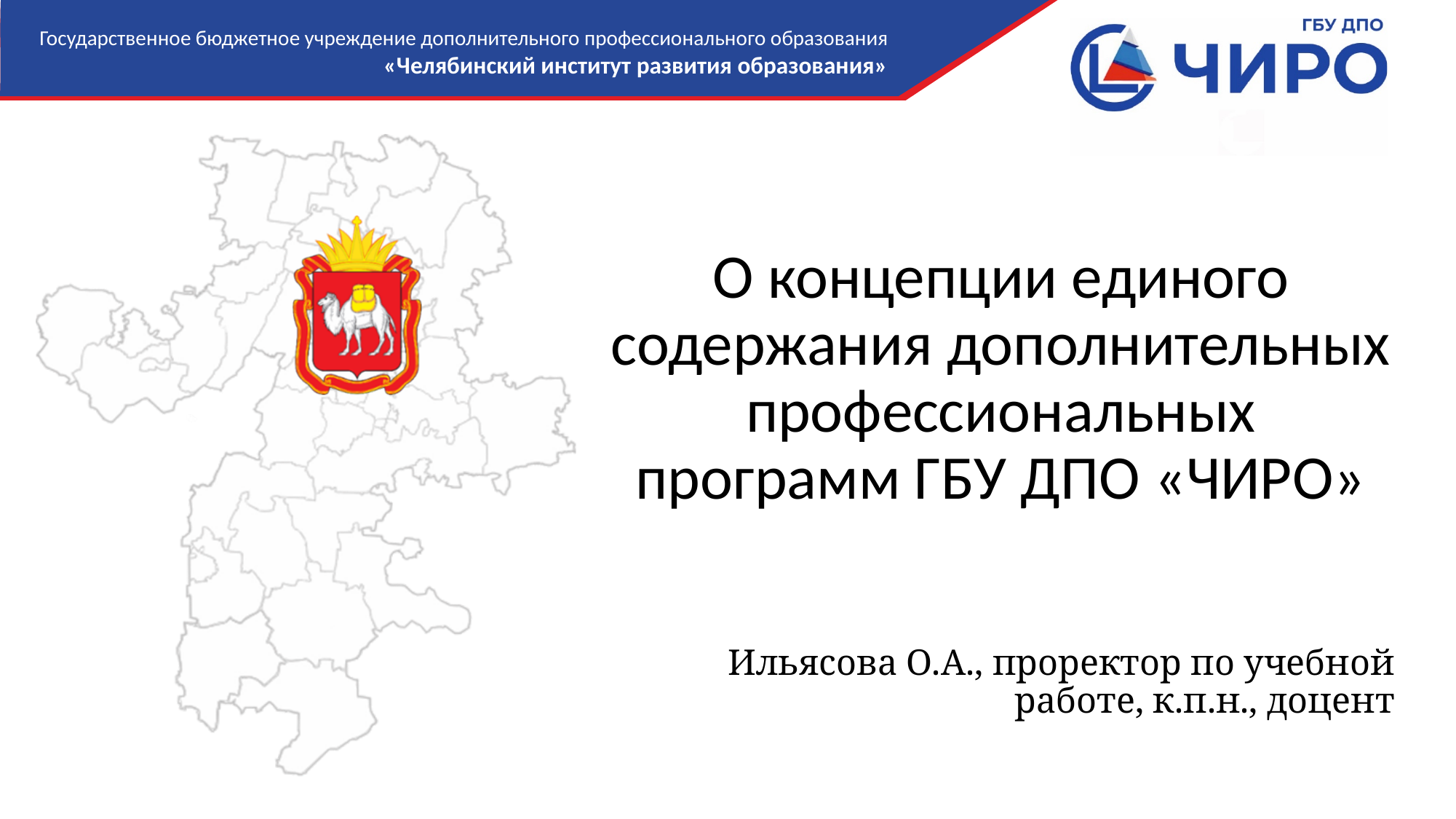

# О концепции единого содержания дополнительных профессиональных программ ГБУ ДПО «ЧИРО»

Ильясова О.А., проректор по учебной работе, к.п.н., доцент